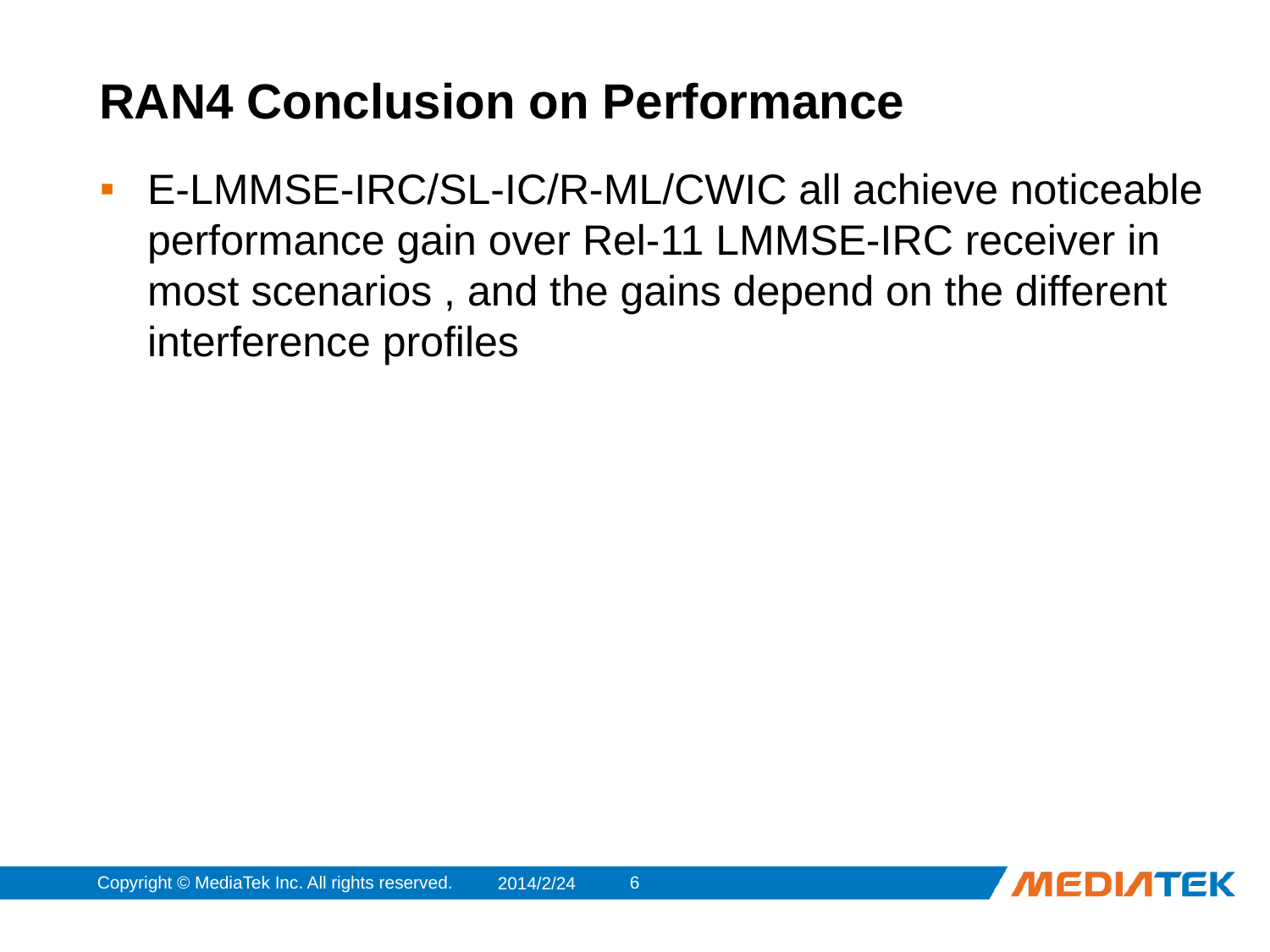

# RAN4 Conclusion on Performance
E-LMMSE-IRC/SL-IC/R-ML/CWIC all achieve noticeable performance gain over Rel-11 LMMSE-IRC receiver in most scenarios , and the gains depend on the different interference profiles
Copyright © MediaTek Inc. All rights reserved.
6
2014/2/24